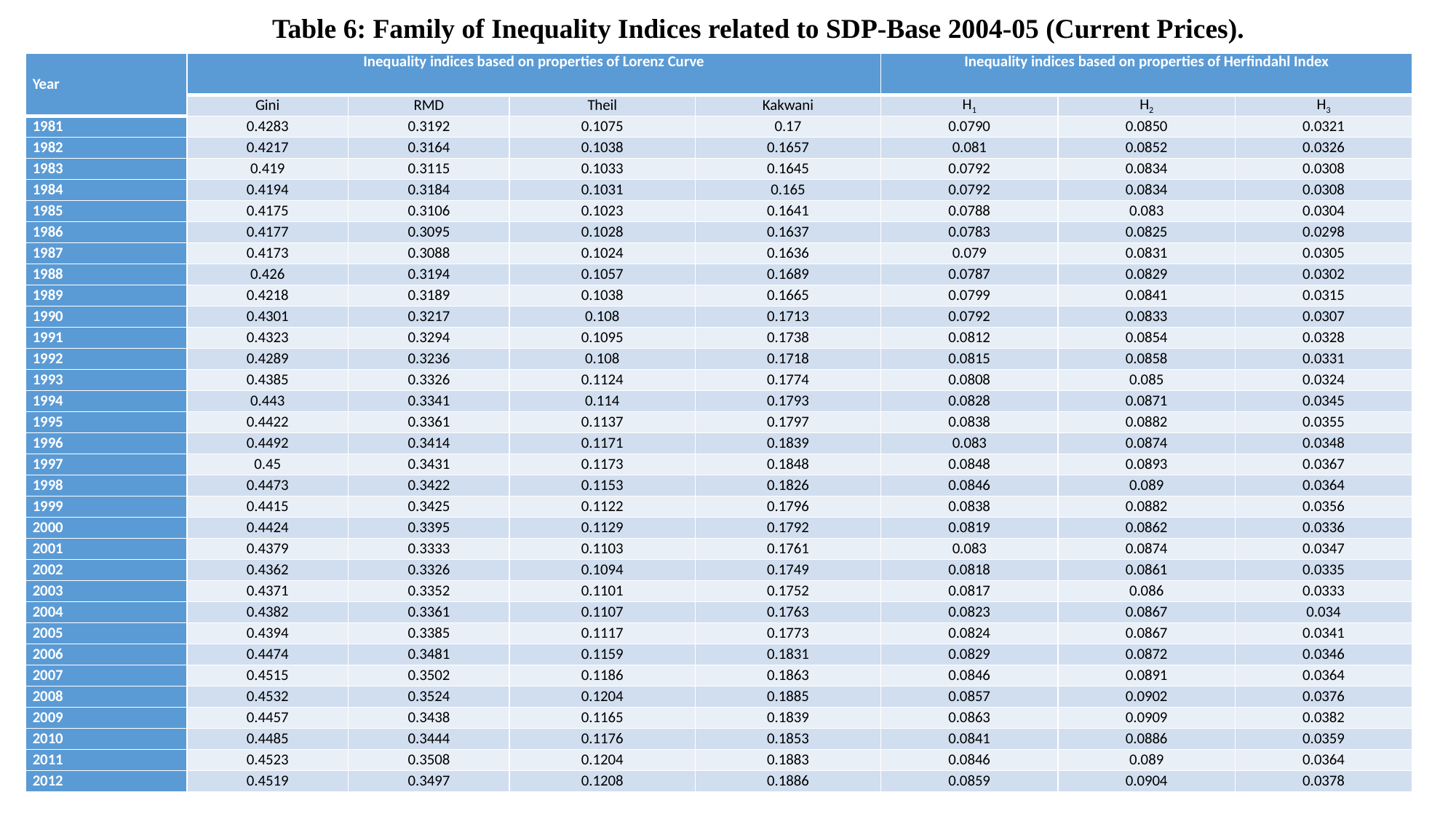

Table 6: Family of Inequality Indices related to SDP-Base 2004-05 (Current Prices).
| Year | Inequality indices based on properties of Lorenz Curve |  |  |  | Inequality indices based on properties of Herfindahl Index |  |  |
| --- | --- | --- | --- | --- | --- | --- | --- |
|  | Gini | RMD | Theil | Kakwani | H1 | H2 | H3 |
| 1981 | 0.4283 | 0.3192 | 0.1075 | 0.17 | 0.0790 | 0.0850 | 0.0321 |
| 1982 | 0.4217 | 0.3164 | 0.1038 | 0.1657 | 0.081 | 0.0852 | 0.0326 |
| 1983 | 0.419 | 0.3115 | 0.1033 | 0.1645 | 0.0792 | 0.0834 | 0.0308 |
| 1984 | 0.4194 | 0.3184 | 0.1031 | 0.165 | 0.0792 | 0.0834 | 0.0308 |
| 1985 | 0.4175 | 0.3106 | 0.1023 | 0.1641 | 0.0788 | 0.083 | 0.0304 |
| 1986 | 0.4177 | 0.3095 | 0.1028 | 0.1637 | 0.0783 | 0.0825 | 0.0298 |
| 1987 | 0.4173 | 0.3088 | 0.1024 | 0.1636 | 0.079 | 0.0831 | 0.0305 |
| 1988 | 0.426 | 0.3194 | 0.1057 | 0.1689 | 0.0787 | 0.0829 | 0.0302 |
| 1989 | 0.4218 | 0.3189 | 0.1038 | 0.1665 | 0.0799 | 0.0841 | 0.0315 |
| 1990 | 0.4301 | 0.3217 | 0.108 | 0.1713 | 0.0792 | 0.0833 | 0.0307 |
| 1991 | 0.4323 | 0.3294 | 0.1095 | 0.1738 | 0.0812 | 0.0854 | 0.0328 |
| 1992 | 0.4289 | 0.3236 | 0.108 | 0.1718 | 0.0815 | 0.0858 | 0.0331 |
| 1993 | 0.4385 | 0.3326 | 0.1124 | 0.1774 | 0.0808 | 0.085 | 0.0324 |
| 1994 | 0.443 | 0.3341 | 0.114 | 0.1793 | 0.0828 | 0.0871 | 0.0345 |
| 1995 | 0.4422 | 0.3361 | 0.1137 | 0.1797 | 0.0838 | 0.0882 | 0.0355 |
| 1996 | 0.4492 | 0.3414 | 0.1171 | 0.1839 | 0.083 | 0.0874 | 0.0348 |
| 1997 | 0.45 | 0.3431 | 0.1173 | 0.1848 | 0.0848 | 0.0893 | 0.0367 |
| 1998 | 0.4473 | 0.3422 | 0.1153 | 0.1826 | 0.0846 | 0.089 | 0.0364 |
| 1999 | 0.4415 | 0.3425 | 0.1122 | 0.1796 | 0.0838 | 0.0882 | 0.0356 |
| 2000 | 0.4424 | 0.3395 | 0.1129 | 0.1792 | 0.0819 | 0.0862 | 0.0336 |
| 2001 | 0.4379 | 0.3333 | 0.1103 | 0.1761 | 0.083 | 0.0874 | 0.0347 |
| 2002 | 0.4362 | 0.3326 | 0.1094 | 0.1749 | 0.0818 | 0.0861 | 0.0335 |
| 2003 | 0.4371 | 0.3352 | 0.1101 | 0.1752 | 0.0817 | 0.086 | 0.0333 |
| 2004 | 0.4382 | 0.3361 | 0.1107 | 0.1763 | 0.0823 | 0.0867 | 0.034 |
| 2005 | 0.4394 | 0.3385 | 0.1117 | 0.1773 | 0.0824 | 0.0867 | 0.0341 |
| 2006 | 0.4474 | 0.3481 | 0.1159 | 0.1831 | 0.0829 | 0.0872 | 0.0346 |
| 2007 | 0.4515 | 0.3502 | 0.1186 | 0.1863 | 0.0846 | 0.0891 | 0.0364 |
| 2008 | 0.4532 | 0.3524 | 0.1204 | 0.1885 | 0.0857 | 0.0902 | 0.0376 |
| 2009 | 0.4457 | 0.3438 | 0.1165 | 0.1839 | 0.0863 | 0.0909 | 0.0382 |
| 2010 | 0.4485 | 0.3444 | 0.1176 | 0.1853 | 0.0841 | 0.0886 | 0.0359 |
| 2011 | 0.4523 | 0.3508 | 0.1204 | 0.1883 | 0.0846 | 0.089 | 0.0364 |
| 2012 | 0.4519 | 0.3497 | 0.1208 | 0.1886 | 0.0859 | 0.0904 | 0.0378 |